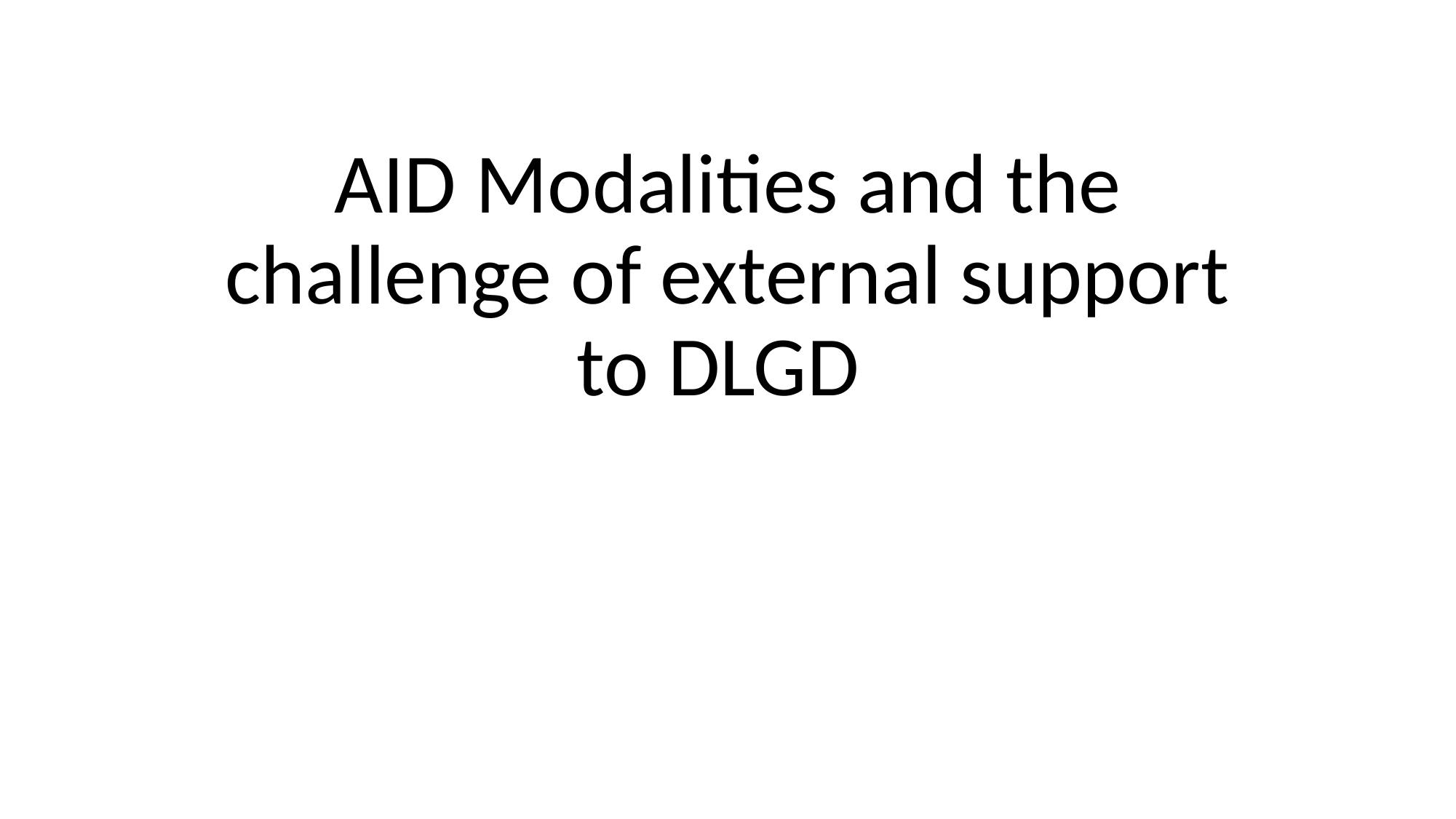

# AID Modalities and the challenge of external support to DLGD